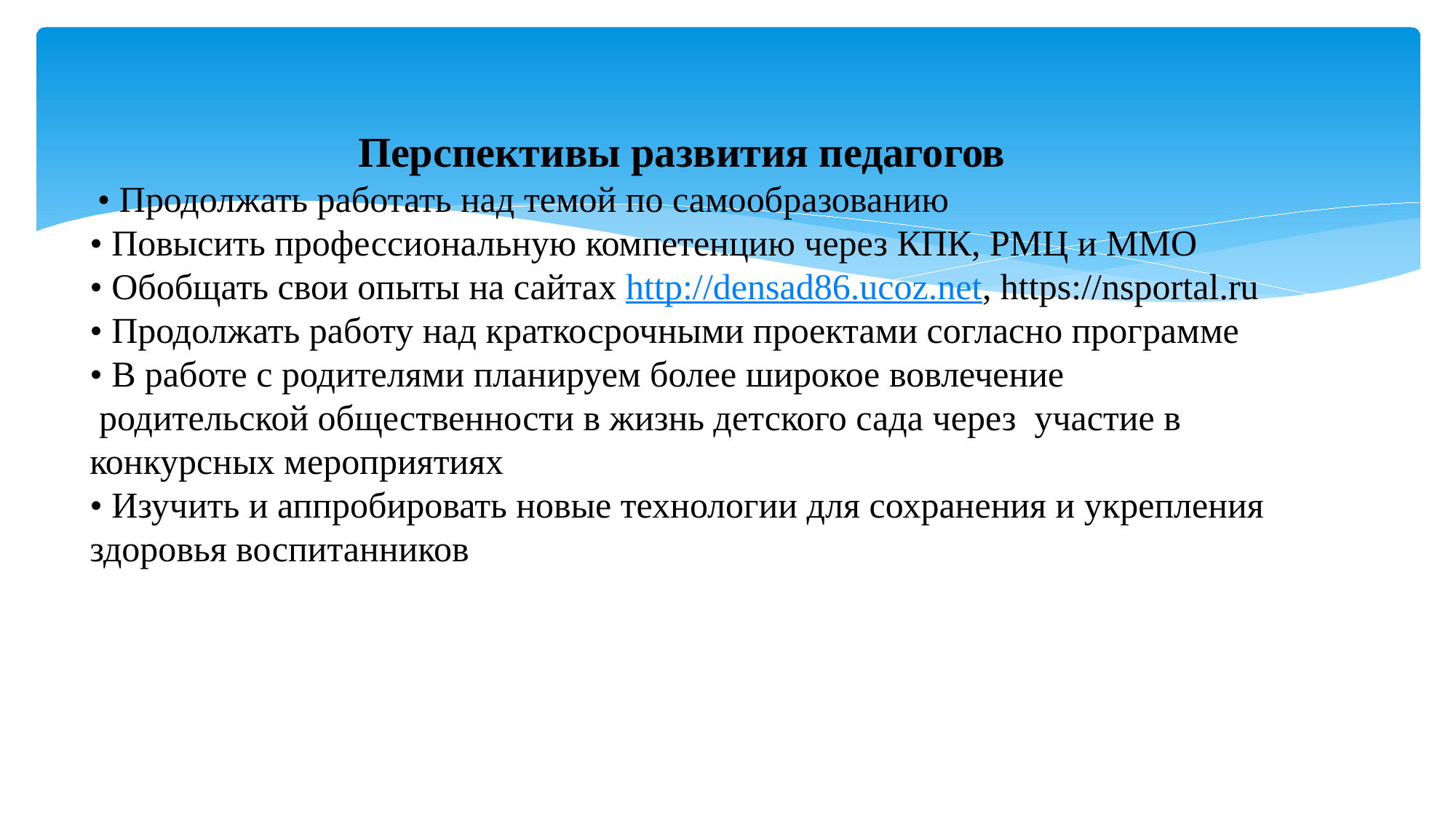

Перспективы развития педагогов
 • Продолжать работать над темой по самообразованию
• Повысить профессиональную компетенцию через КПК, РМЦ и ММО
• Обобщать свои опыты на сайтах http://densad86.ucoz.net, https://nsportal.ru
• Продолжать работу над краткосрочными проектами согласно программе
• В работе с родителями планируем более широкое вовлечение
 родительской общественности в жизнь детского сада через  участие в конкурсных мероприятиях
• Изучить и аппробировать новые технологии для сохранения и укрепления здоровья воспитанников